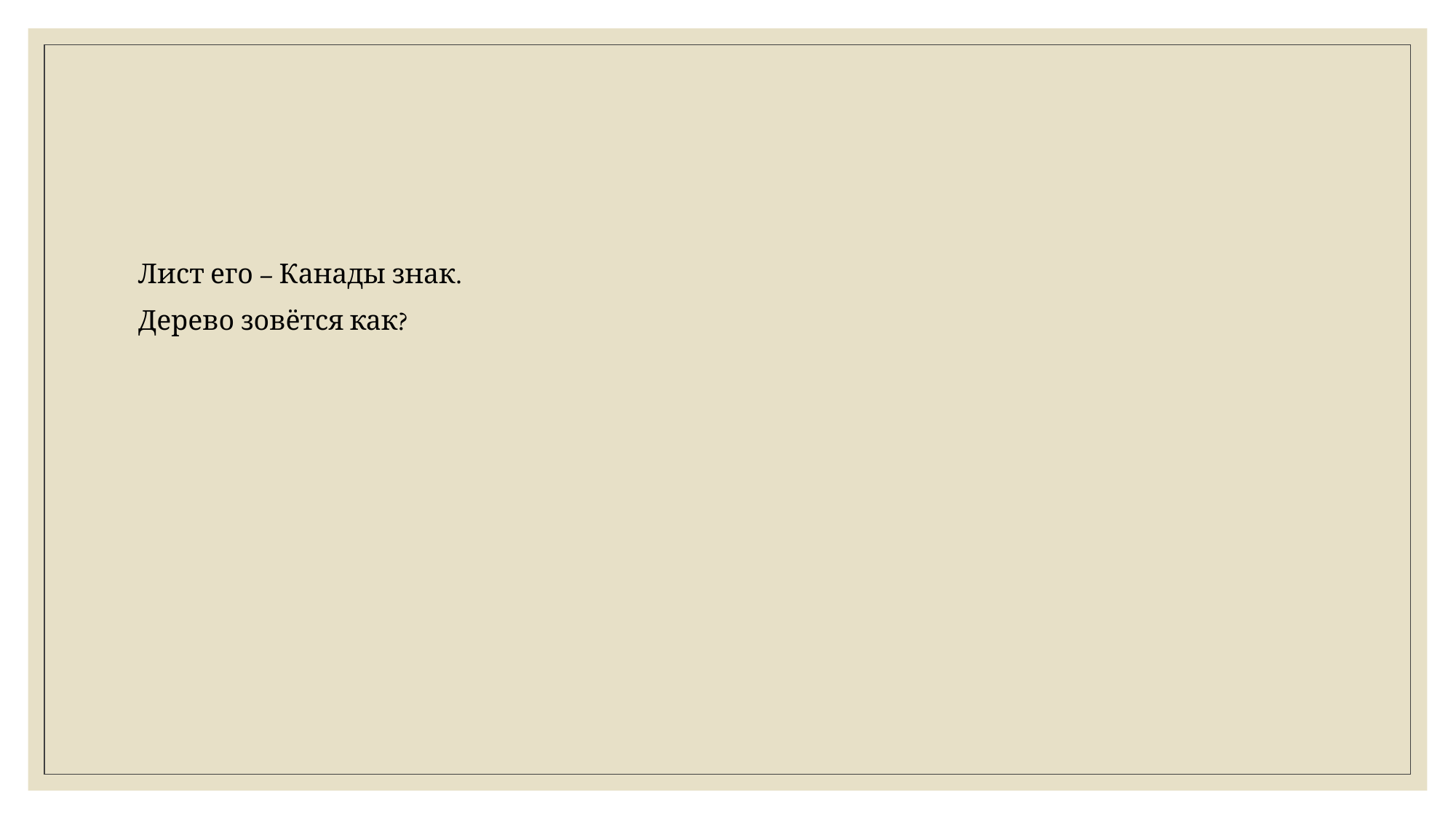

Лист его – Канады знак.
Дерево зовётся как?